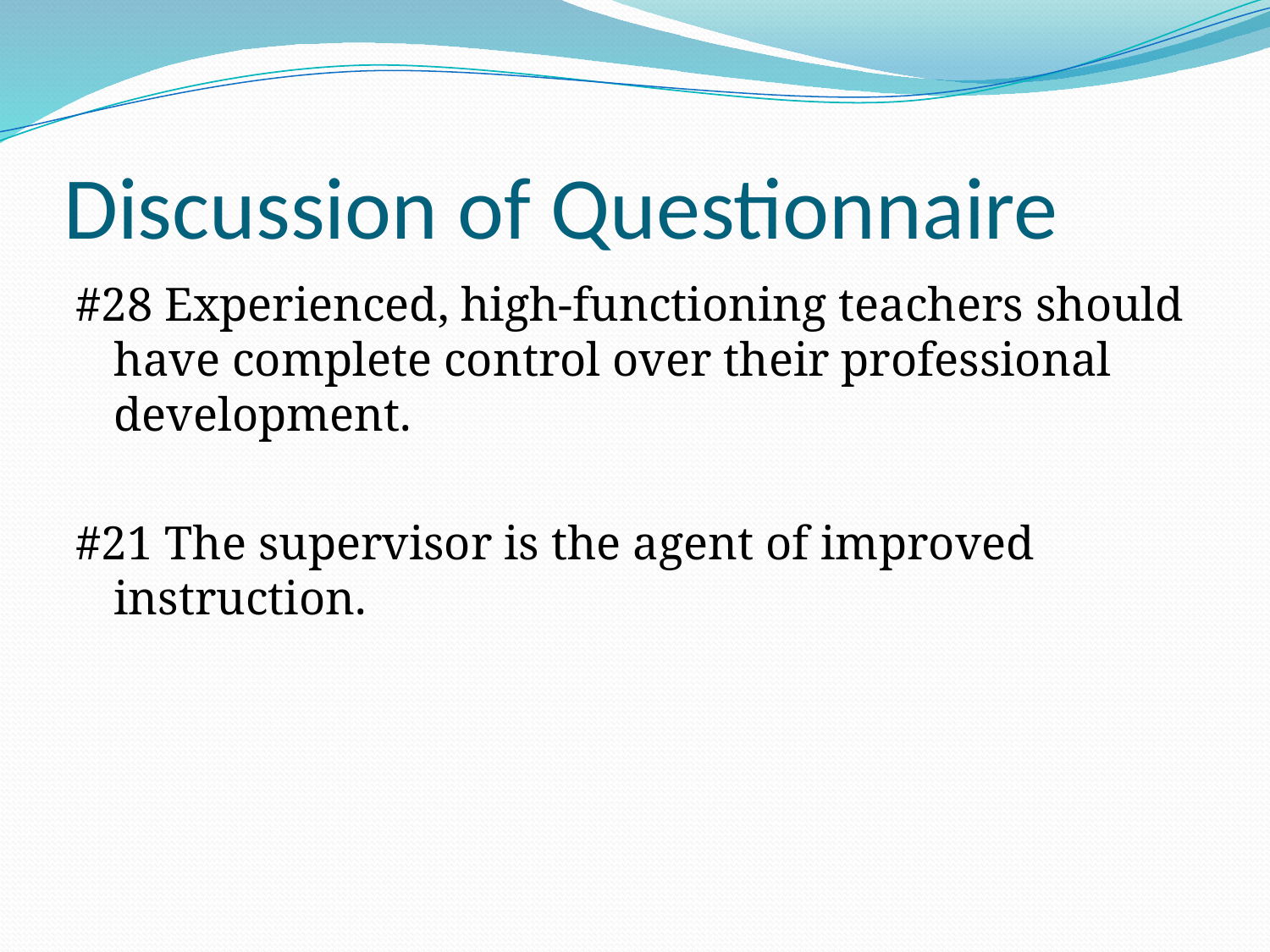

# Discussion of Questionnaire
#28 Experienced, high-functioning teachers should have complete control over their professional development.

#21 The supervisor is the agent of improved instruction.